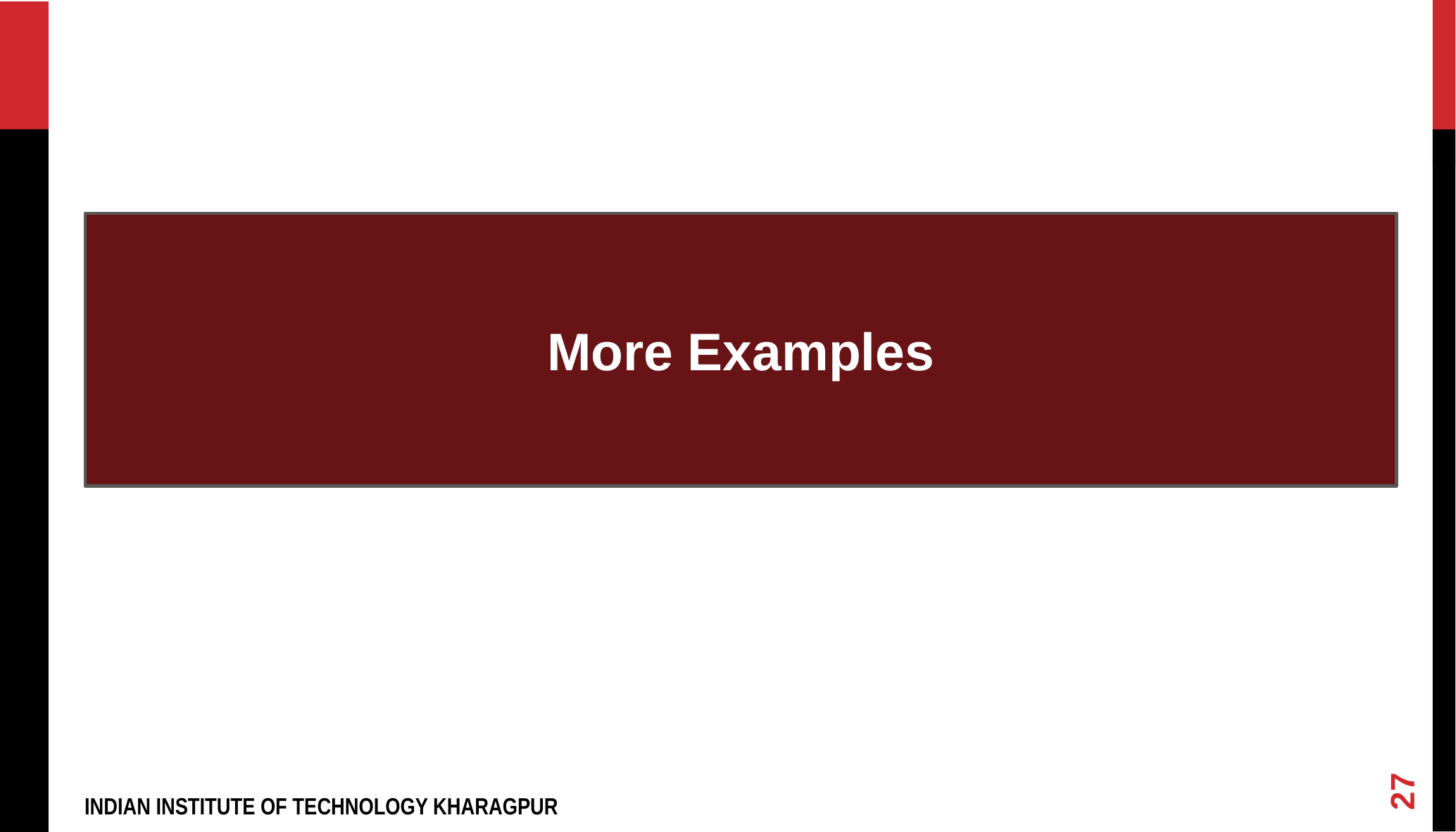

More Examples
27
INDIAN INSTITUTE OF TECHNOLOGY KHARAGPUR